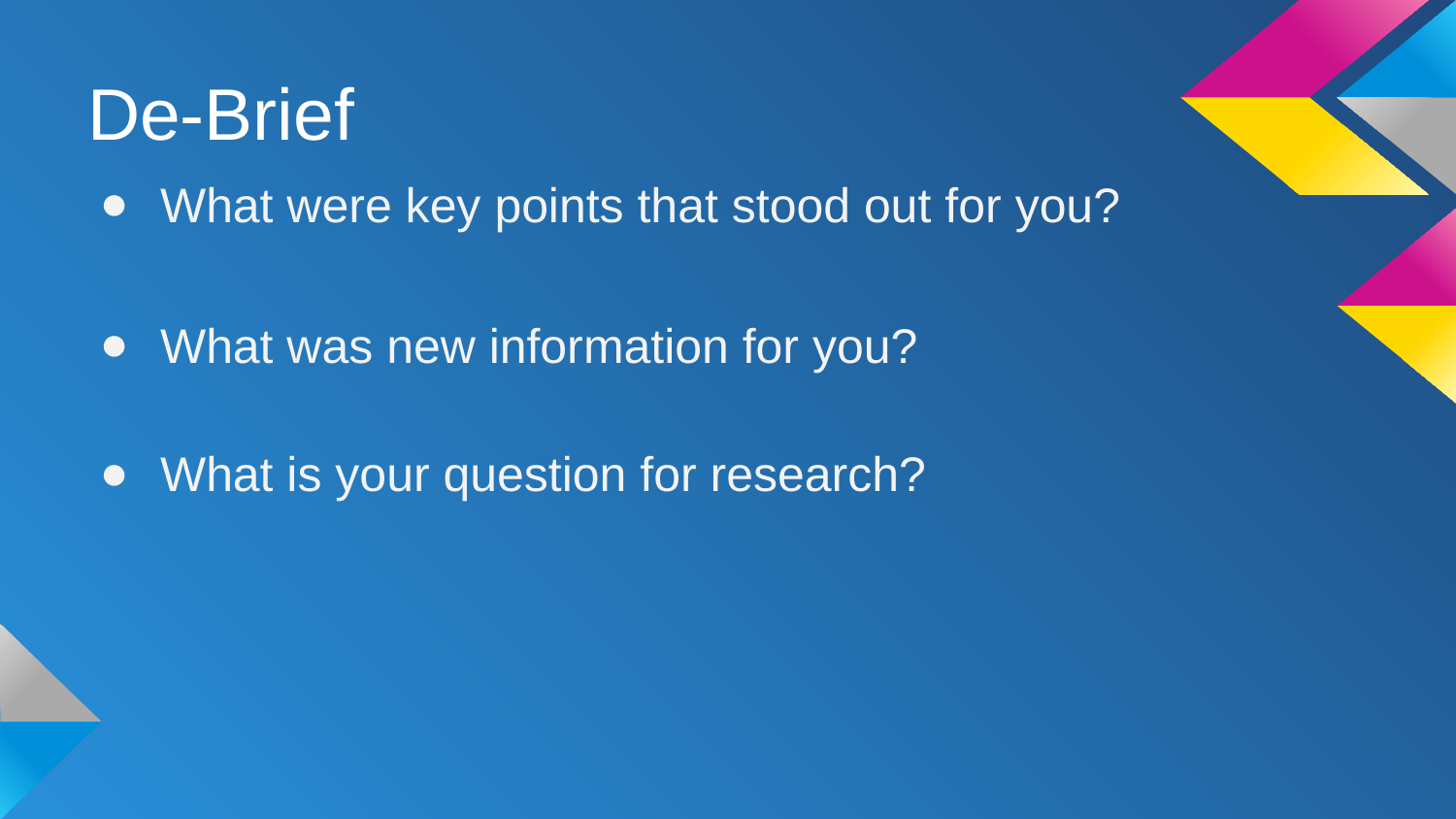

# De-Brief
What were key points that stood out for you?

What was new information for you?

What is your question for research?